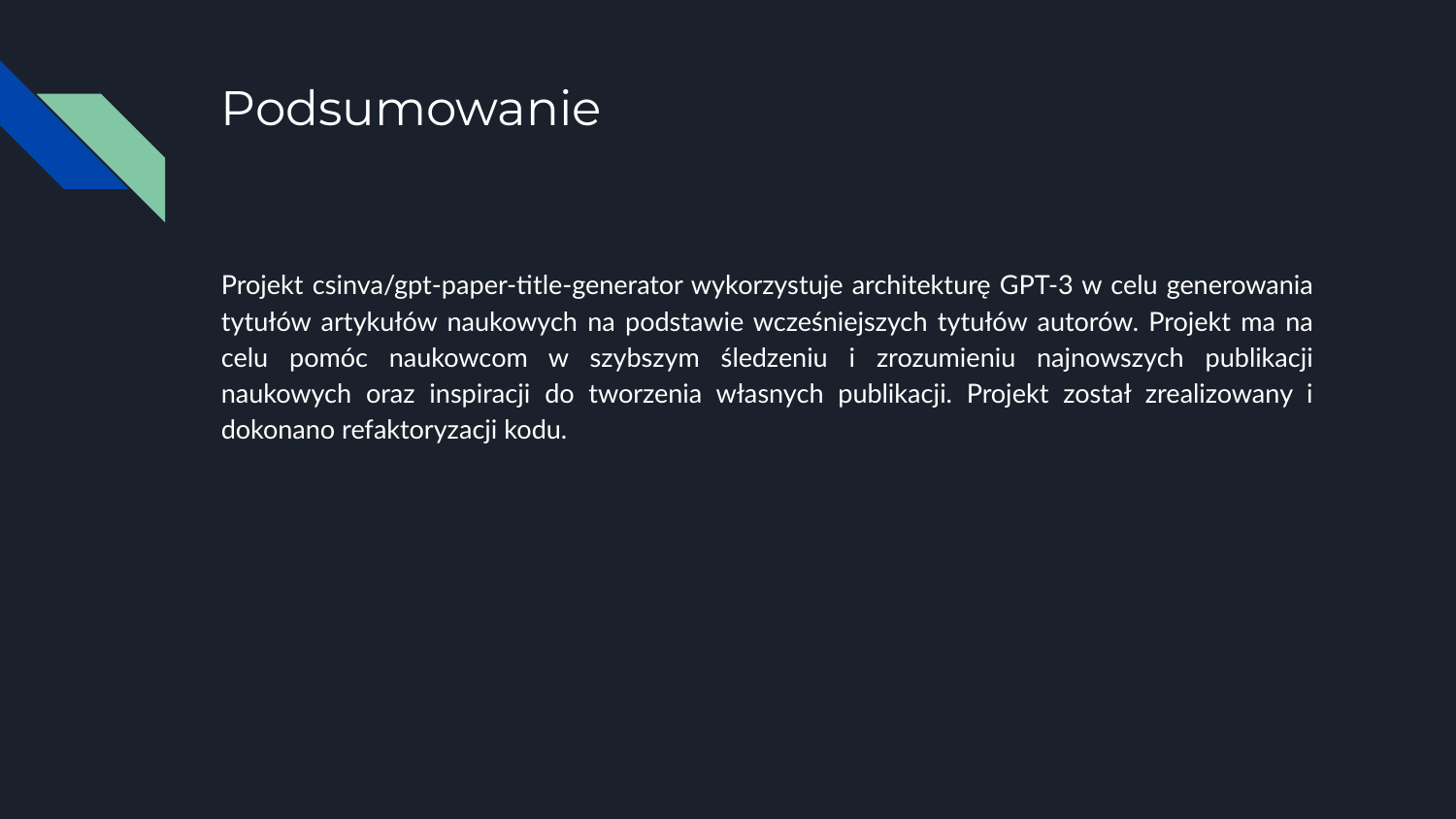

# Podsumowanie
Projekt csinva/gpt-paper-title-generator wykorzystuje architekturę GPT-3 w celu generowania tytułów artykułów naukowych na podstawie wcześniejszych tytułów autorów. Projekt ma na celu pomóc naukowcom w szybszym śledzeniu i zrozumieniu najnowszych publikacji naukowych oraz inspiracji do tworzenia własnych publikacji. Projekt został zrealizowany i dokonano refaktoryzacji kodu.